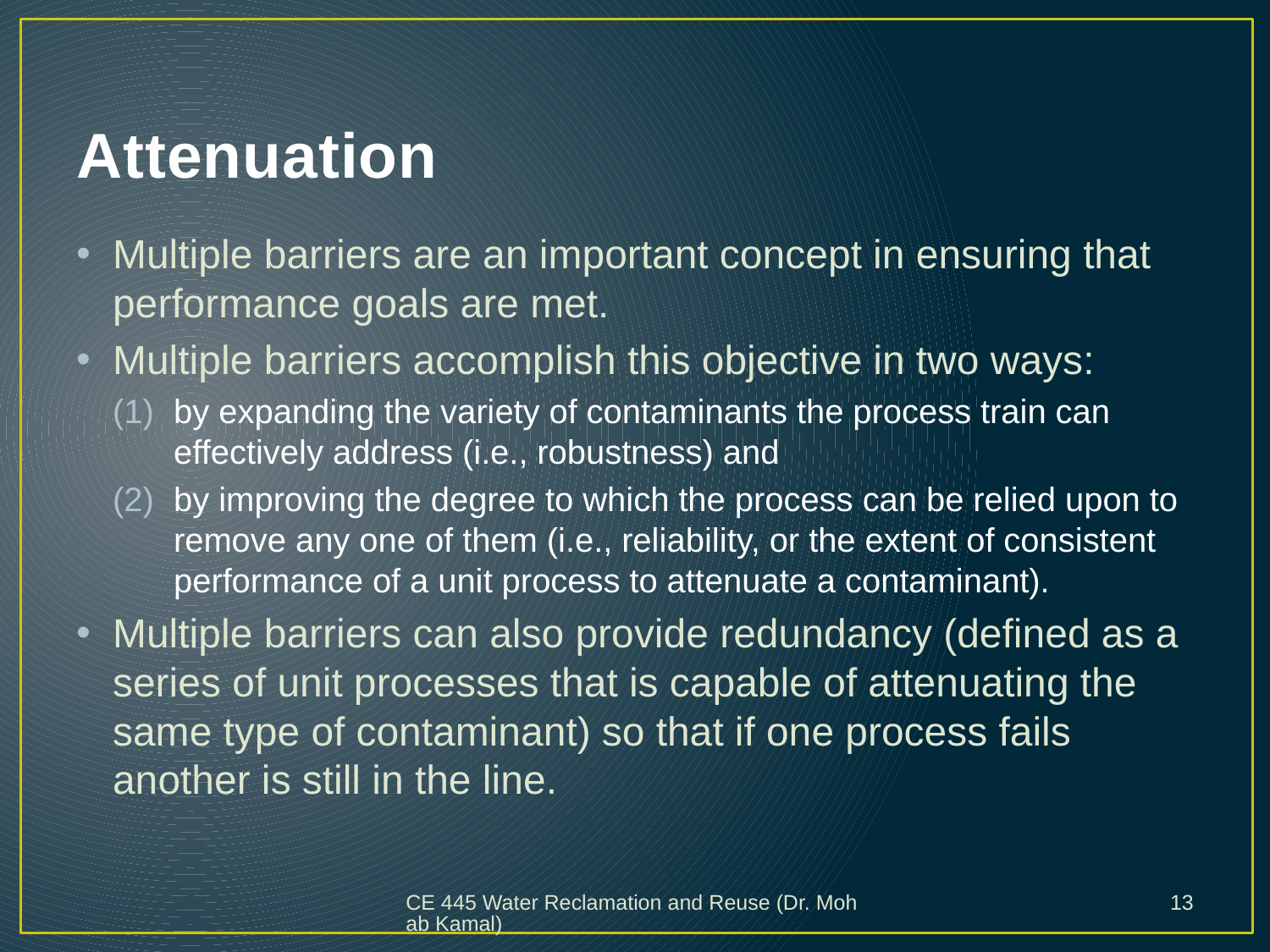

# Attenuation
Multiple barriers are an important concept in ensuring that performance goals are met.
Multiple barriers accomplish this objective in two ways:
by expanding the variety of contaminants the process train can effectively address (i.e., robustness) and
by improving the degree to which the process can be relied upon to remove any one of them (i.e., reliability, or the extent of consistent performance of a unit process to attenuate a contaminant).
Multiple barriers can also provide redundancy (defined as a series of unit processes that is capable of attenuating the same type of contaminant) so that if one process fails another is still in the line.
CE 445 Water Reclamation and Reuse (Dr. Mohab Kamal)
13